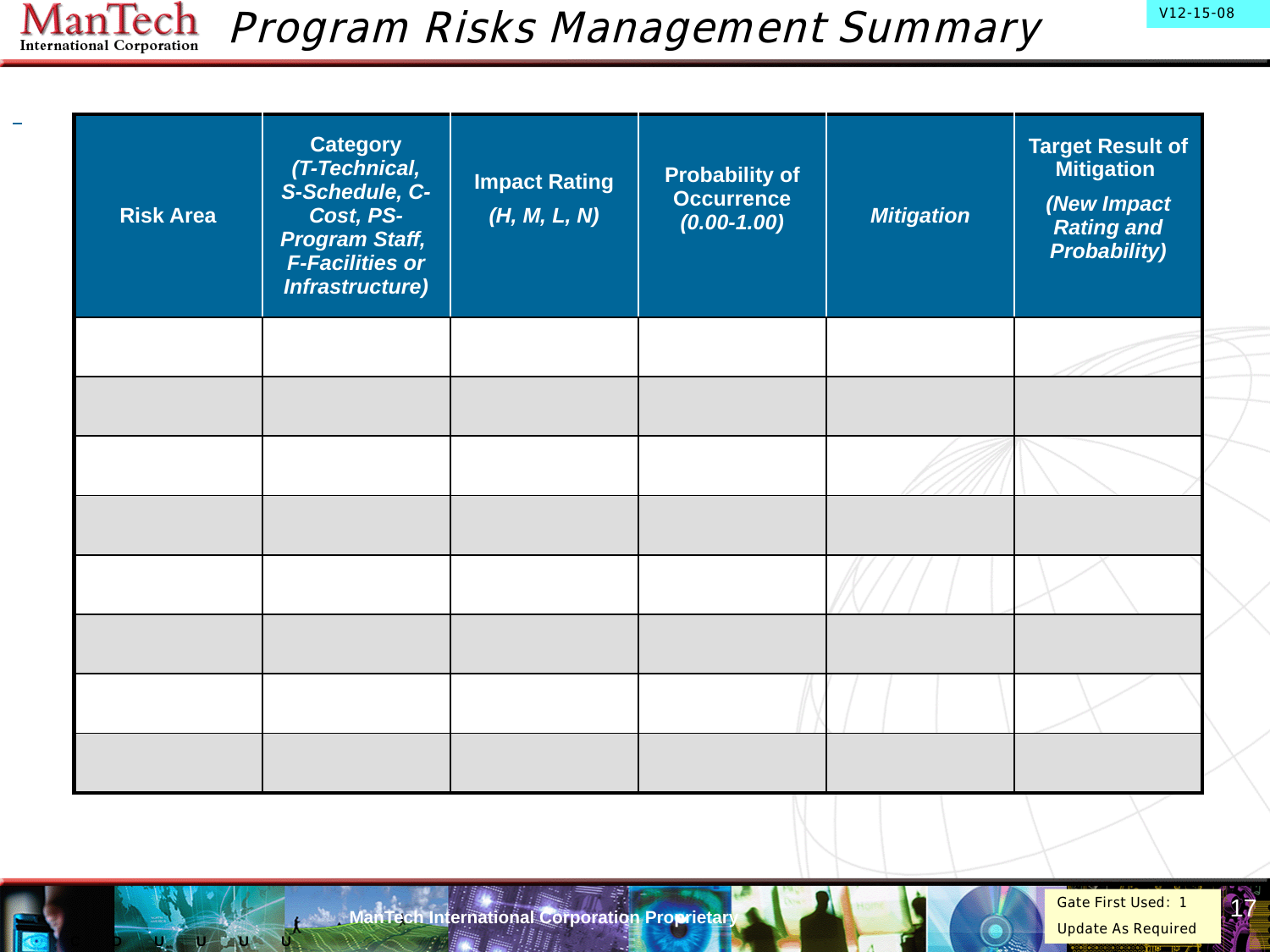

Program Risks Management Summary
#
| Risk Area | Category (T-Technical, S-Schedule, C-Cost, PS-Program Staff, F-Facilities or Infrastructure) | Impact Rating (H, M, L, N) | Probability of Occurrence (0.00-1.00) | Mitigation | Target Result of Mitigation (New Impact Rating and Probability) |
| --- | --- | --- | --- | --- | --- |
|  |  |  |  |  |  |
|  |  |  |  |  |  |
|  |  |  |  |  |  |
|  |  |  |  |  |  |
|  |  |  |  |  |  |
|  |  |  |  |  |  |
|  |  |  |  |  |  |
|  |  |  |  |  |  |
17
Gate First Used:  1
Update As Required
C
D
U
U
U
U